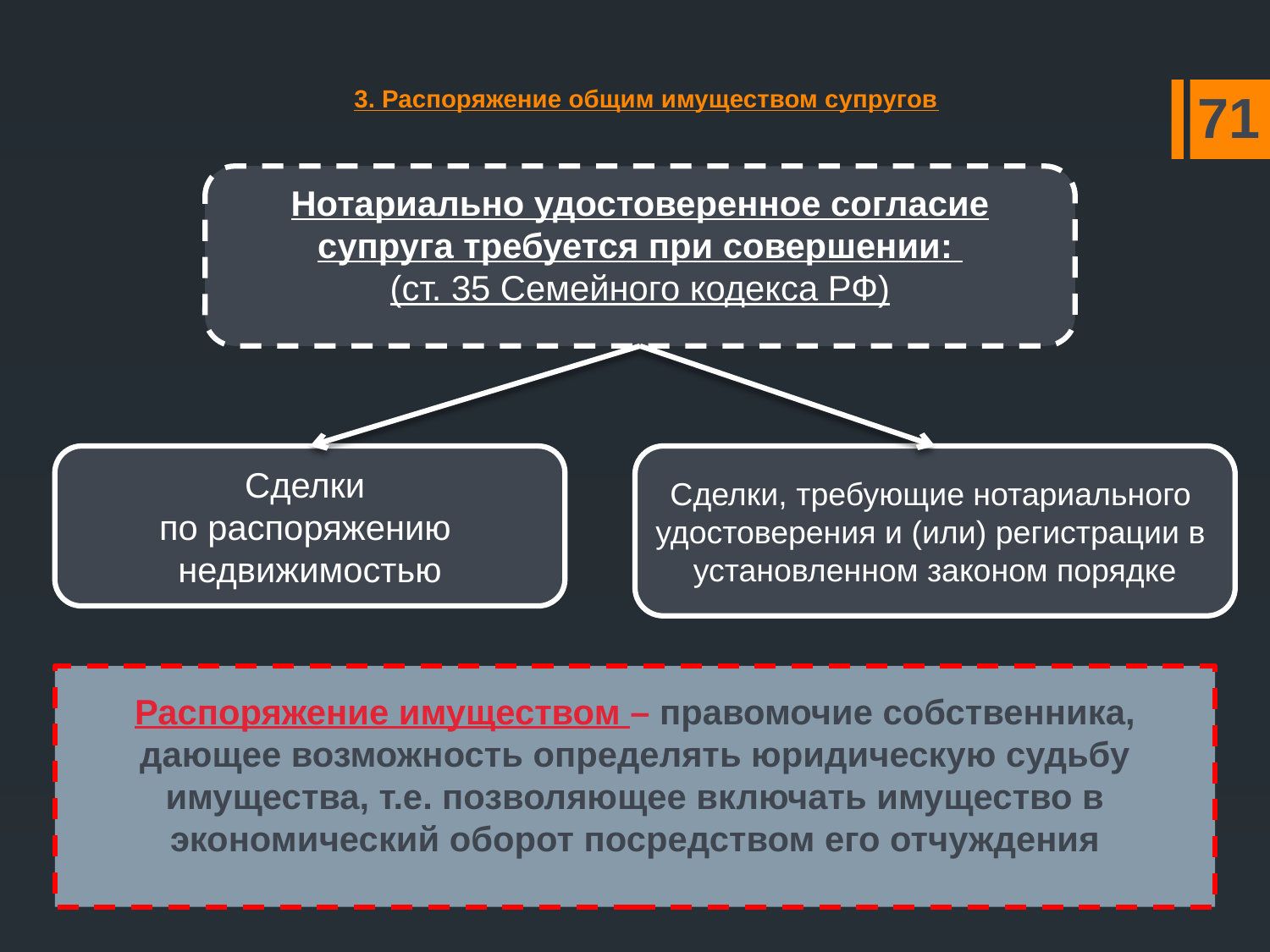

# 3. Распоряжение общим имуществом супругов
71
Нотариально удостоверенное согласие супруга требуется при совершении:
(ст. 35 Семейного кодекса РФ)
Сделки, требующие нотариального
удостоверения и (или) регистрации в
установленном законом порядке
Сделки
по распоряжению
недвижимостью

Распоряжение имуществом – правомочие собственника, дающее возможность определять юридическую судьбу имущества, т.е. позволяющее включать имущество в экономический оборот посредством его отчуждения